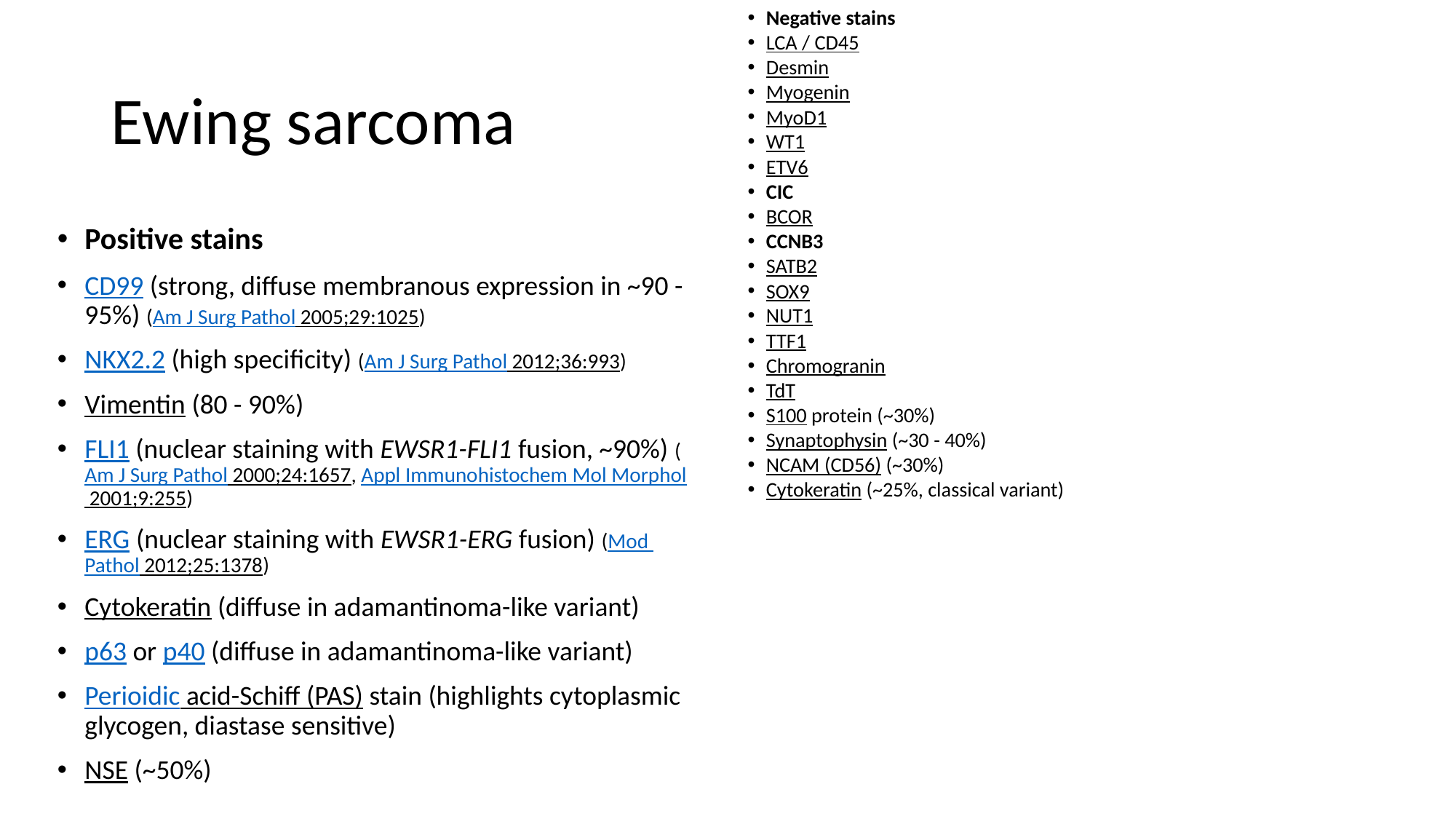

Negative stains
LCA / CD45
Desmin
Myogenin
MyoD1
WT1
ETV6
CIC
BCOR
CCNB3
SATB2
SOX9
NUT1
TTF1
Chromogranin
TdT
S100 protein (~30%)
Synaptophysin (~30 - 40%)
NCAM (CD56) (~30%)
Cytokeratin (~25%, classical variant)
# Ewing sarcoma
Positive stains
CD99 (strong, diffuse membranous expression in ~90 - 95%) (Am J Surg Pathol 2005;29:1025)
NKX2.2 (high specificity) (Am J Surg Pathol 2012;36:993)
Vimentin (80 - 90%)
FLI1 (nuclear staining with EWSR1-FLI1 fusion, ~90%) (Am J Surg Pathol 2000;24:1657, Appl Immunohistochem Mol Morphol 2001;9:255)
ERG (nuclear staining with EWSR1-ERG fusion) (Mod Pathol 2012;25:1378)
Cytokeratin (diffuse in adamantinoma-like variant)
p63 or p40 (diffuse in adamantinoma-like variant)
Perioidic acid-Schiff (PAS) stain (highlights cytoplasmic glycogen, diastase sensitive)
NSE (~50%)